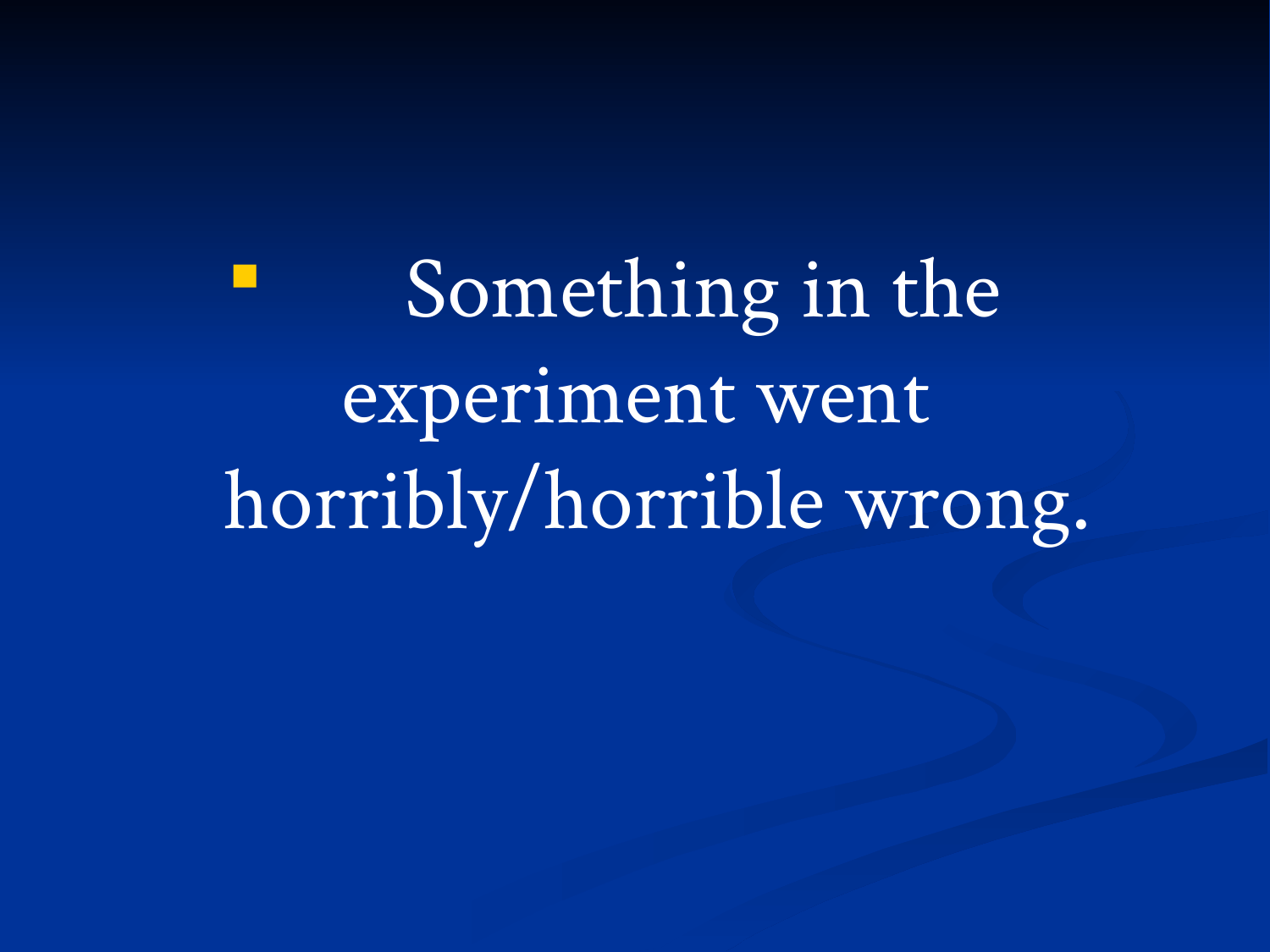

#
 	Something in the 	experiment went 	horribly/horrible wrong.